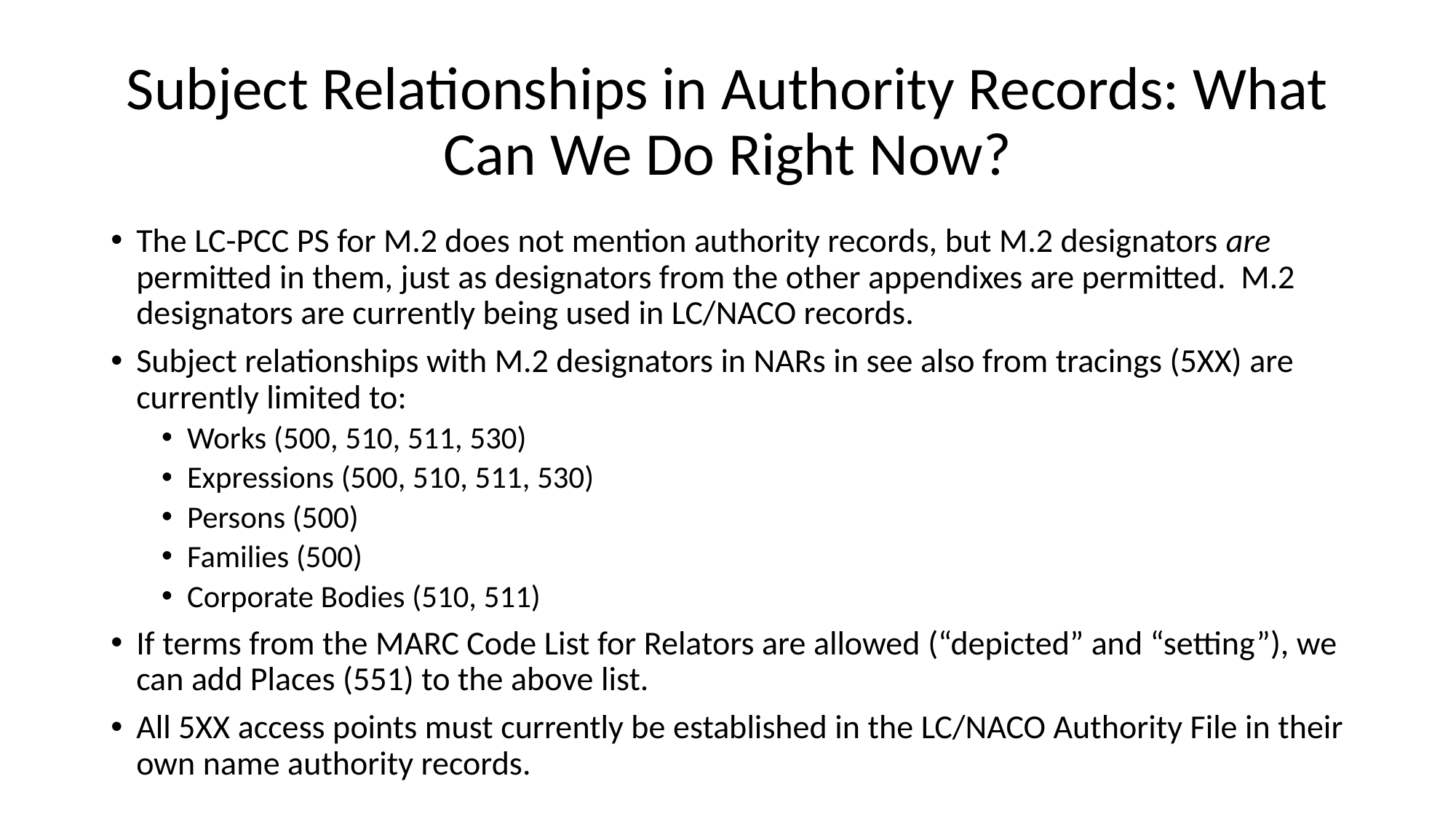

# Subject Relationships in Authority Records: What Can We Do Right Now?
The LC-PCC PS for M.2 does not mention authority records, but M.2 designators are permitted in them, just as designators from the other appendixes are permitted.  M.2 designators are currently being used in LC/NACO records.
Subject relationships with M.2 designators in NARs in see also from tracings (5XX) are currently limited to:
Works (500, 510, 511, 530)
Expressions (500, 510, 511, 530)
Persons (500)
Families (500)
Corporate Bodies (510, 511)
If terms from the MARC Code List for Relators are allowed (“depicted” and “setting”), we can add Places (551) to the above list.
All 5XX access points must currently be established in the LC/NACO Authority File in their own name authority records.